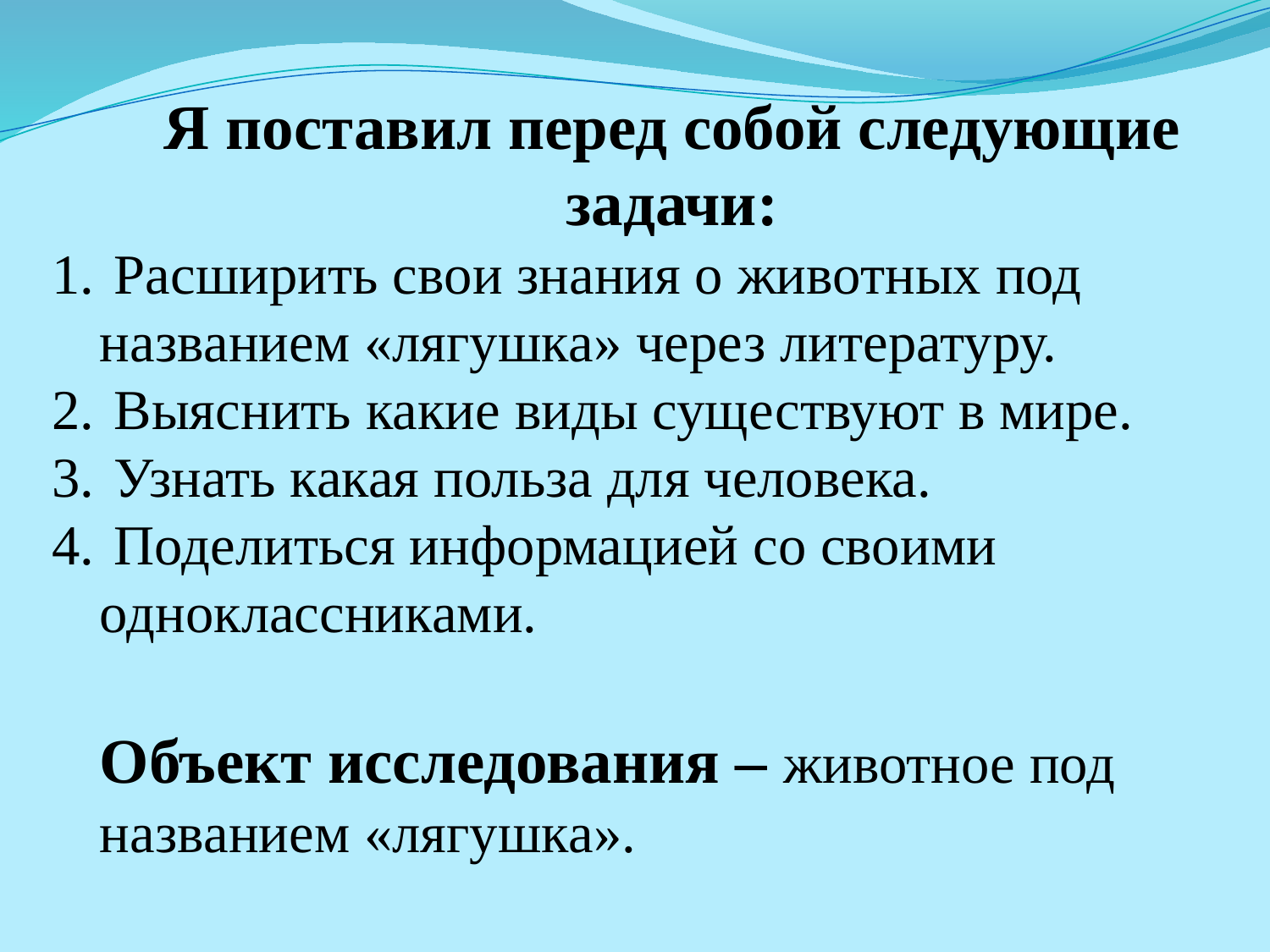

Я поставил перед собой следующие   задачи:
 Расширить свои знания о животных под названием «лягушка» через литературу.
 Выяснить какие виды существуют в мире.
 Узнать какая польза для человека.
 Поделиться информацией со своими   одноклассниками.

   Объект исследования – животное под названием «лягушка».